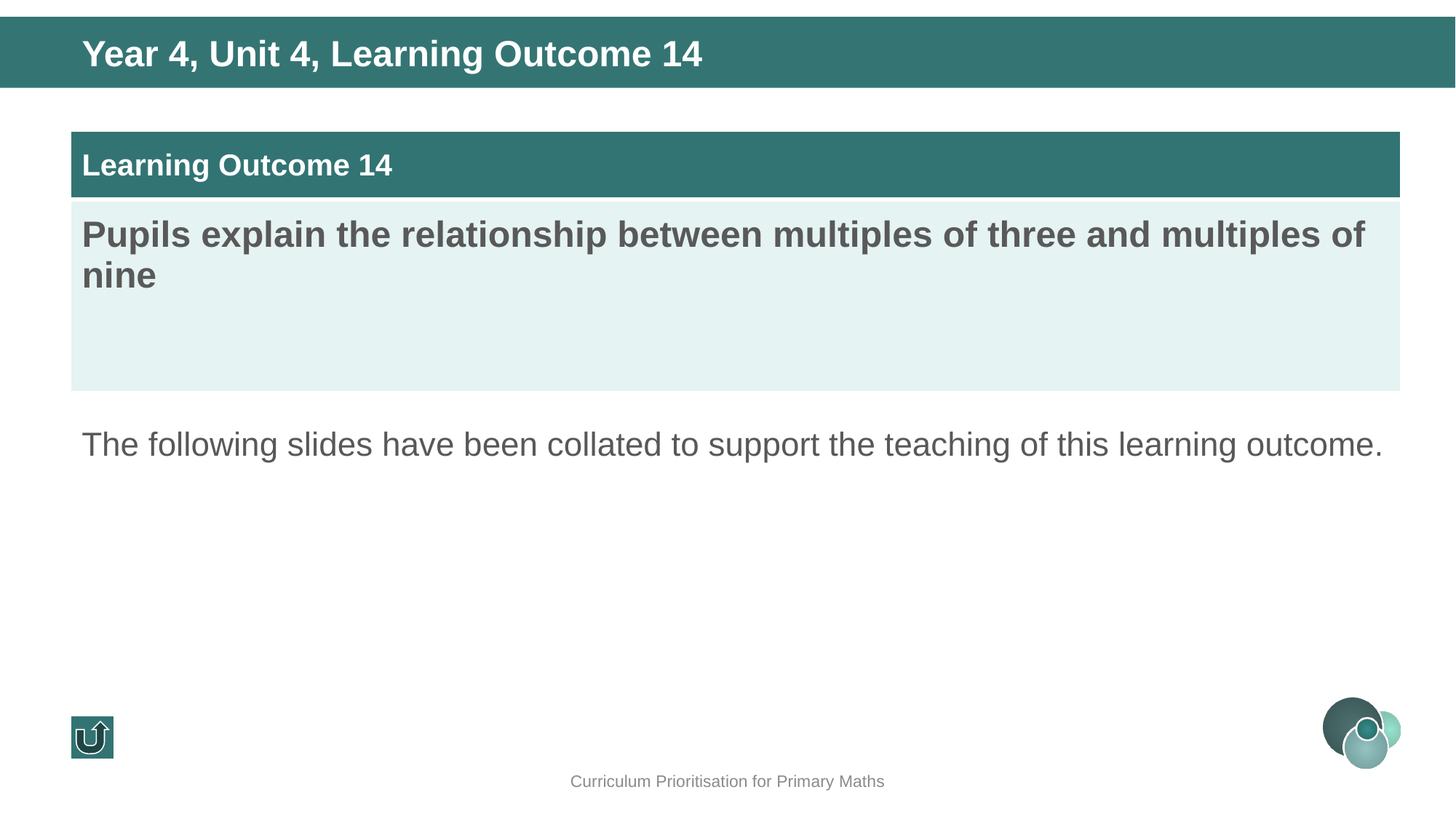

Year 4, Unit 4, Learning Outcome 14
| Learning Outcome 14 |
| --- |
| Pupils explain the relationship between multiples of three and multiples of nine |
The following slides have been collated to support the teaching of this learning outcome.

Curriculum Prioritisation for Primary Maths